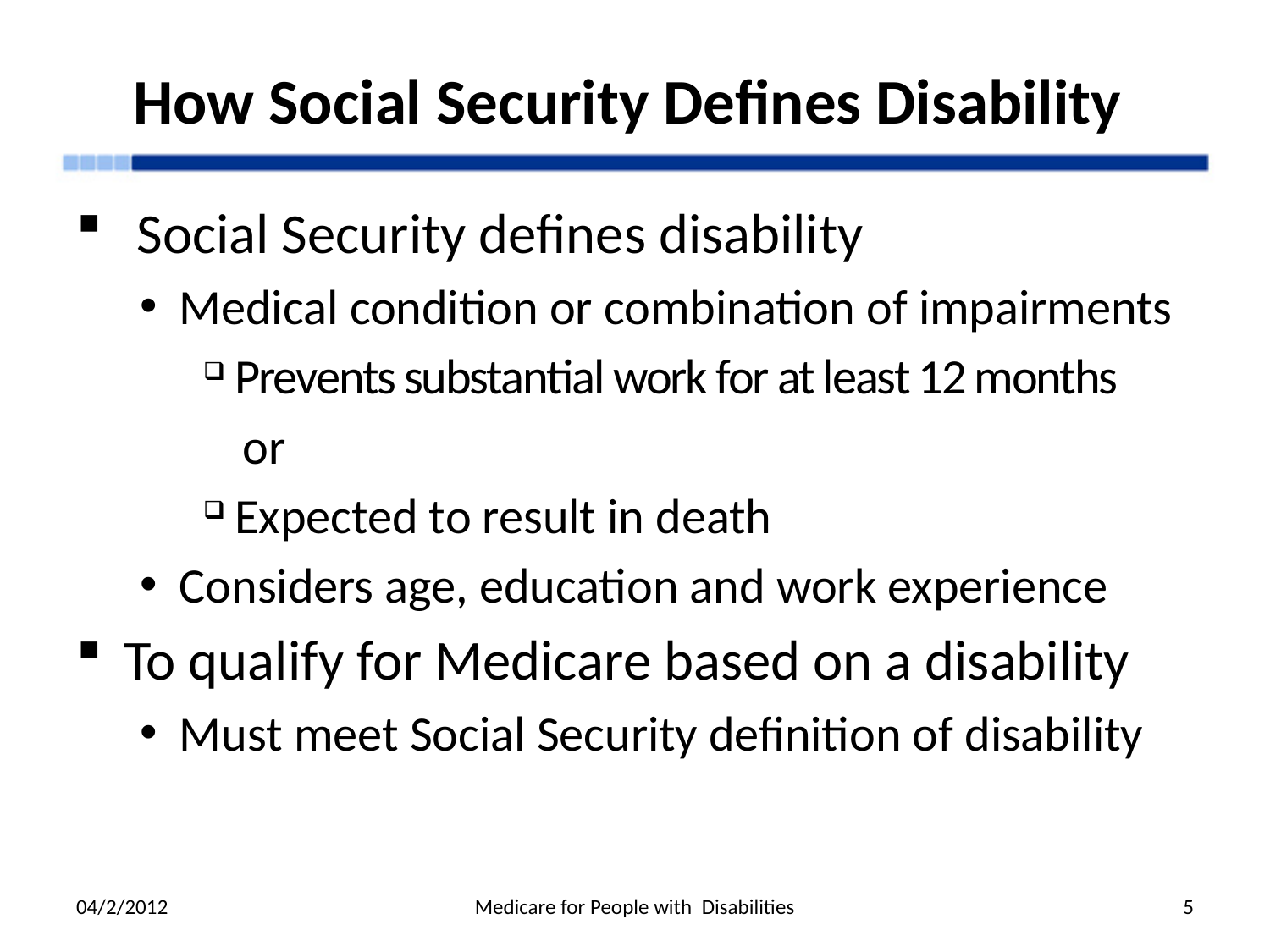

# How Social Security Defines Disability
 Social Security defines disability
Medical condition or combination of impairments
Prevents substantial work for at least 12 months
or
Expected to result in death
Considers age, education and work experience
To qualify for Medicare based on a disability
Must meet Social Security definition of disability
04/2/2012
Medicare for People with  Disabilities
5